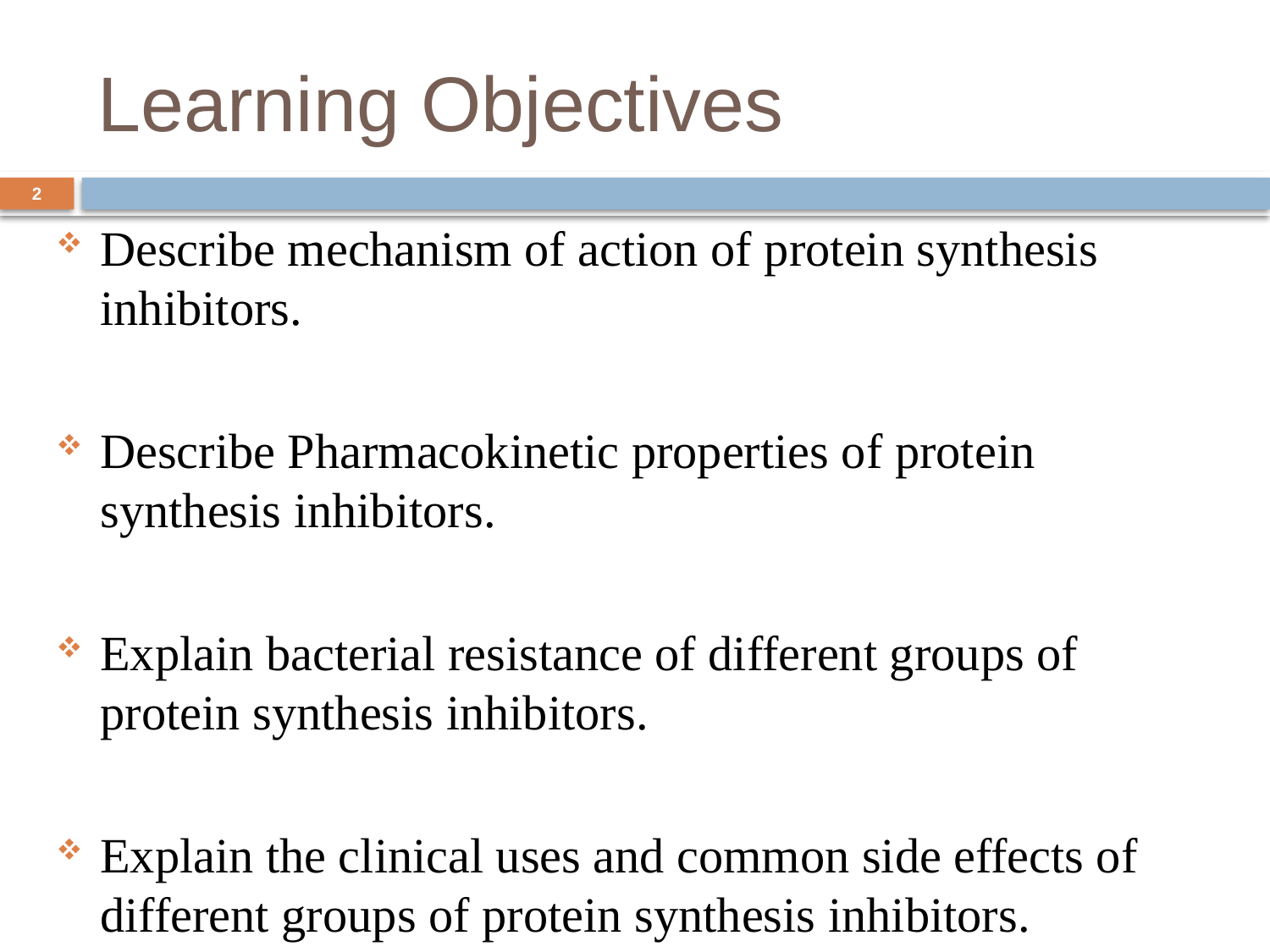

# Learning Objectives
2
Describe mechanism of action of protein synthesis inhibitors.

Describe Pharmacokinetic properties of protein synthesis inhibitors.

Explain bacterial resistance of different groups of protein synthesis inhibitors.

Explain the clinical uses and common side effects of different groups of protein synthesis inhibitors.